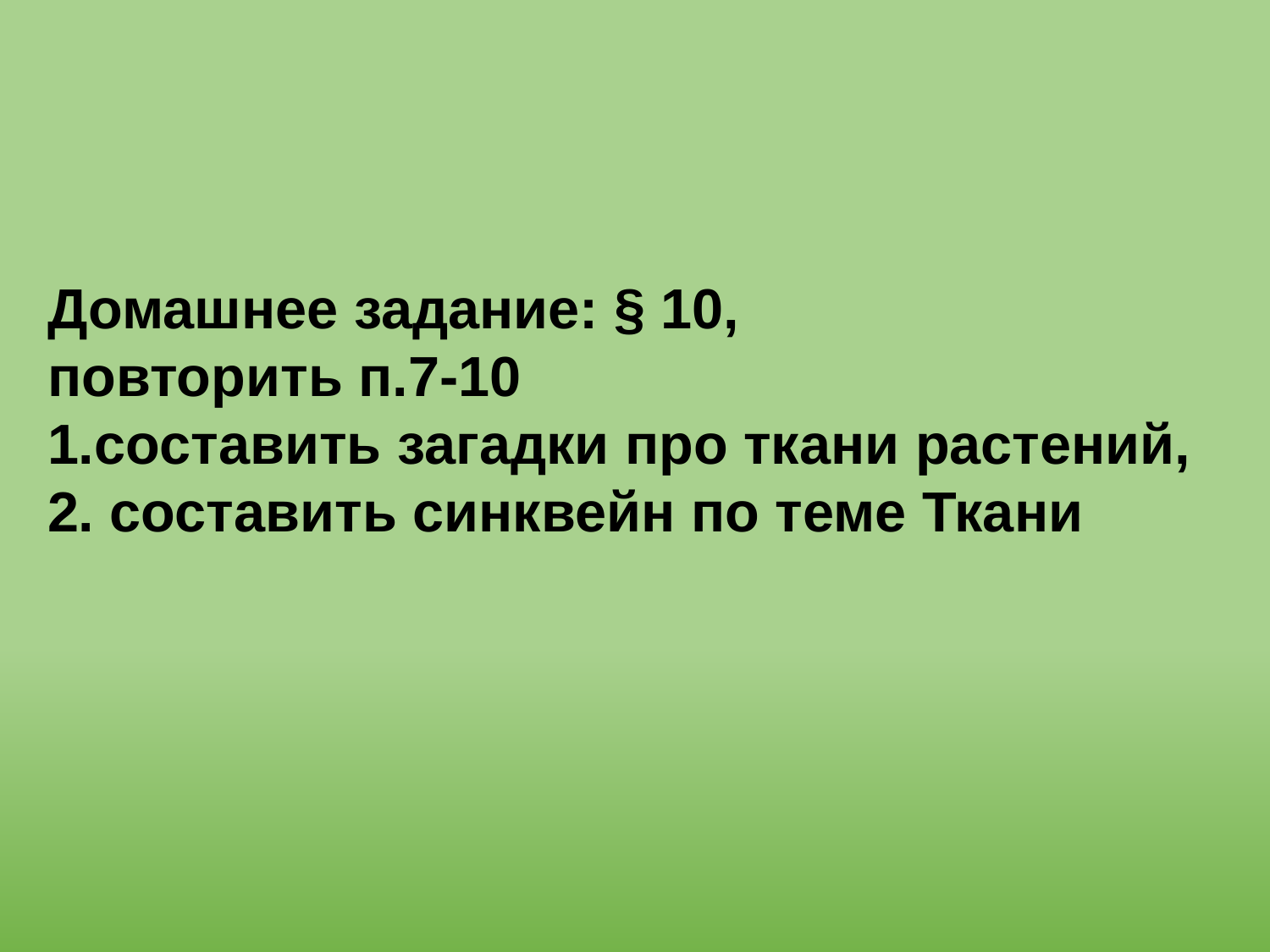

Домашнее задание: § 10,
повторить п.7-10
1.составить загадки про ткани растений,
2. составить синквейн по теме Ткани